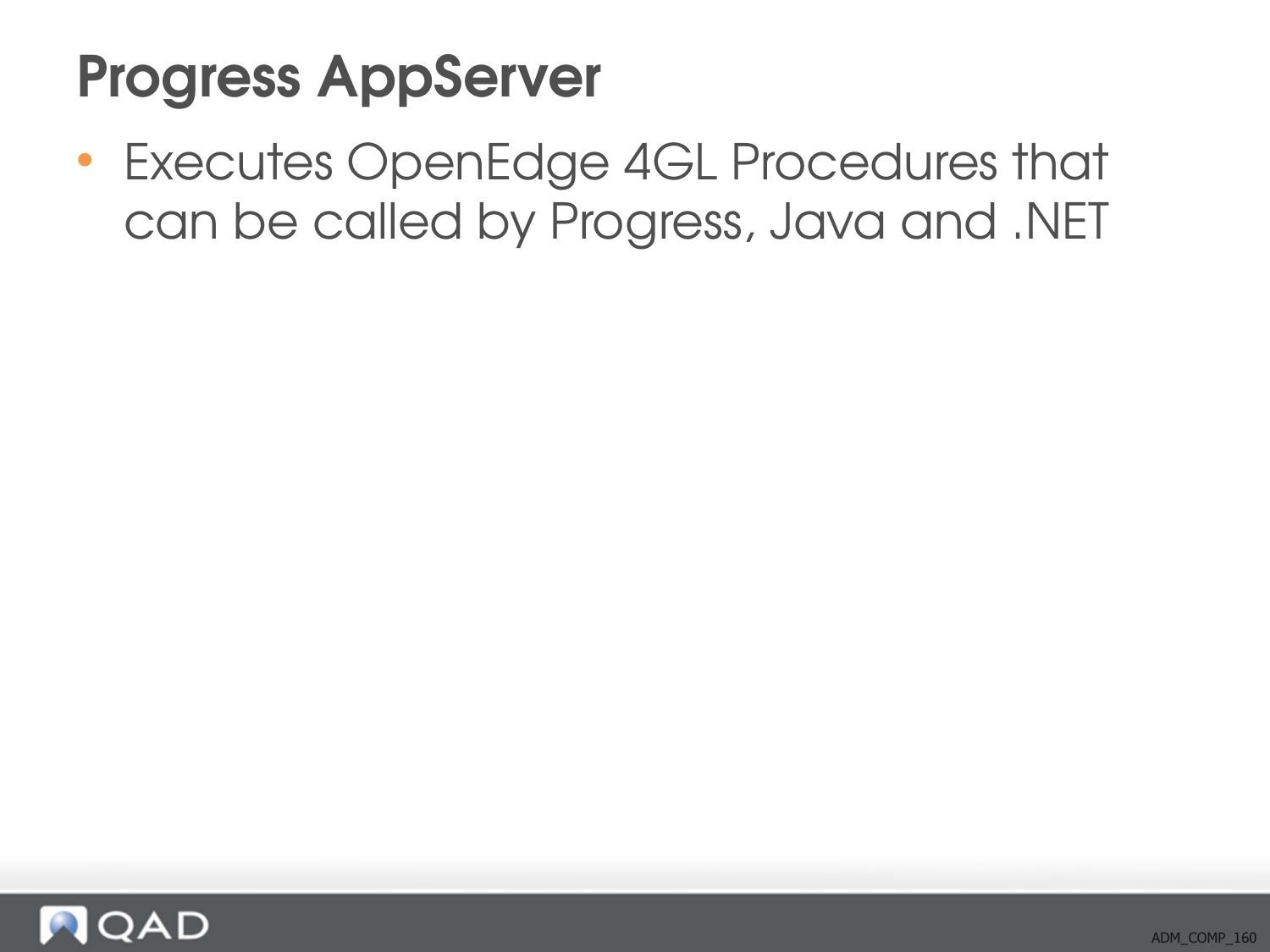

# Progress AppServer
Executes OpenEdge 4GL Procedures that can be called by Progress, Java and .NET

ADM_COMP_160